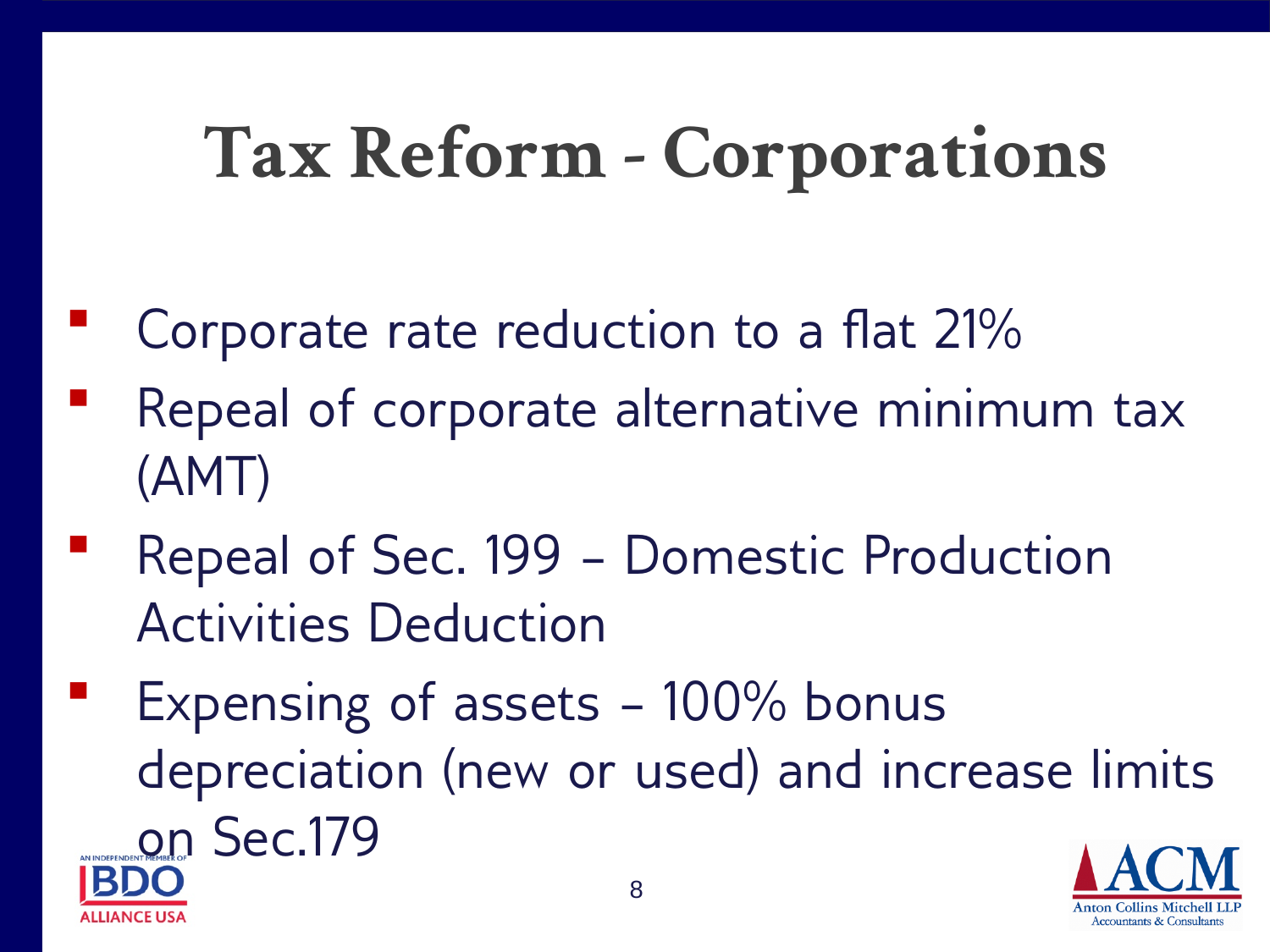

# Tax Reform - Corporations
Corporate rate reduction to a flat 21%
Repeal of corporate alternative minimum tax (AMT)
Repeal of Sec. 199 – Domestic Production Activities Deduction
Expensing of assets – 100% bonus depreciation (new or used) and increase limits on Sec.179
8